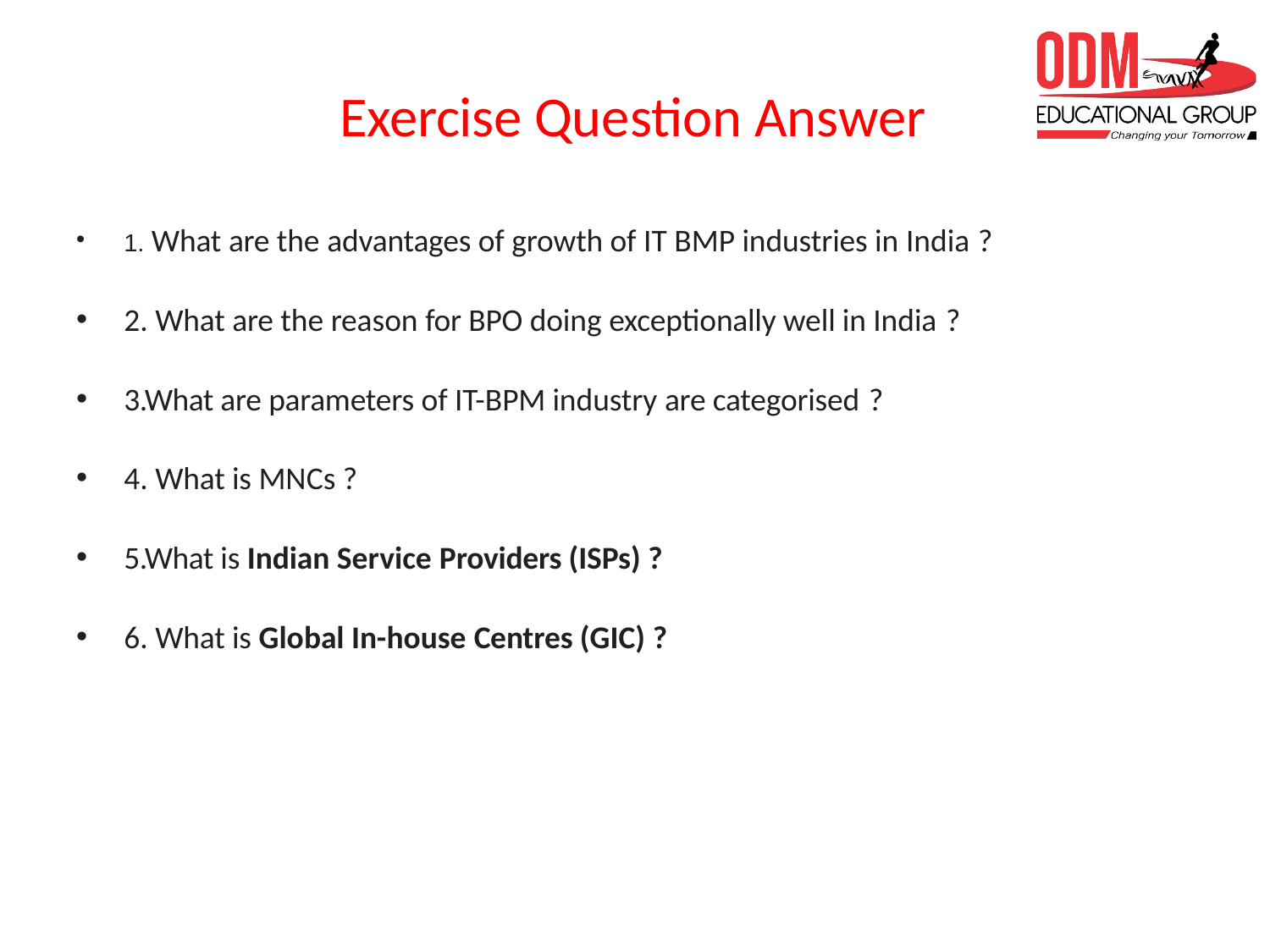

# Exercise Question Answer
1. What are the advantages of growth of IT BMP industries in India ?

2. What are the reason for BPO doing exceptionally well in India ?

3.What are parameters of IT-BPM industry are categorised ?

4. What is MNCs ?

5.What is Indian Service Providers (ISPs) ?

6. What is Global In-house Centres (GIC) ?